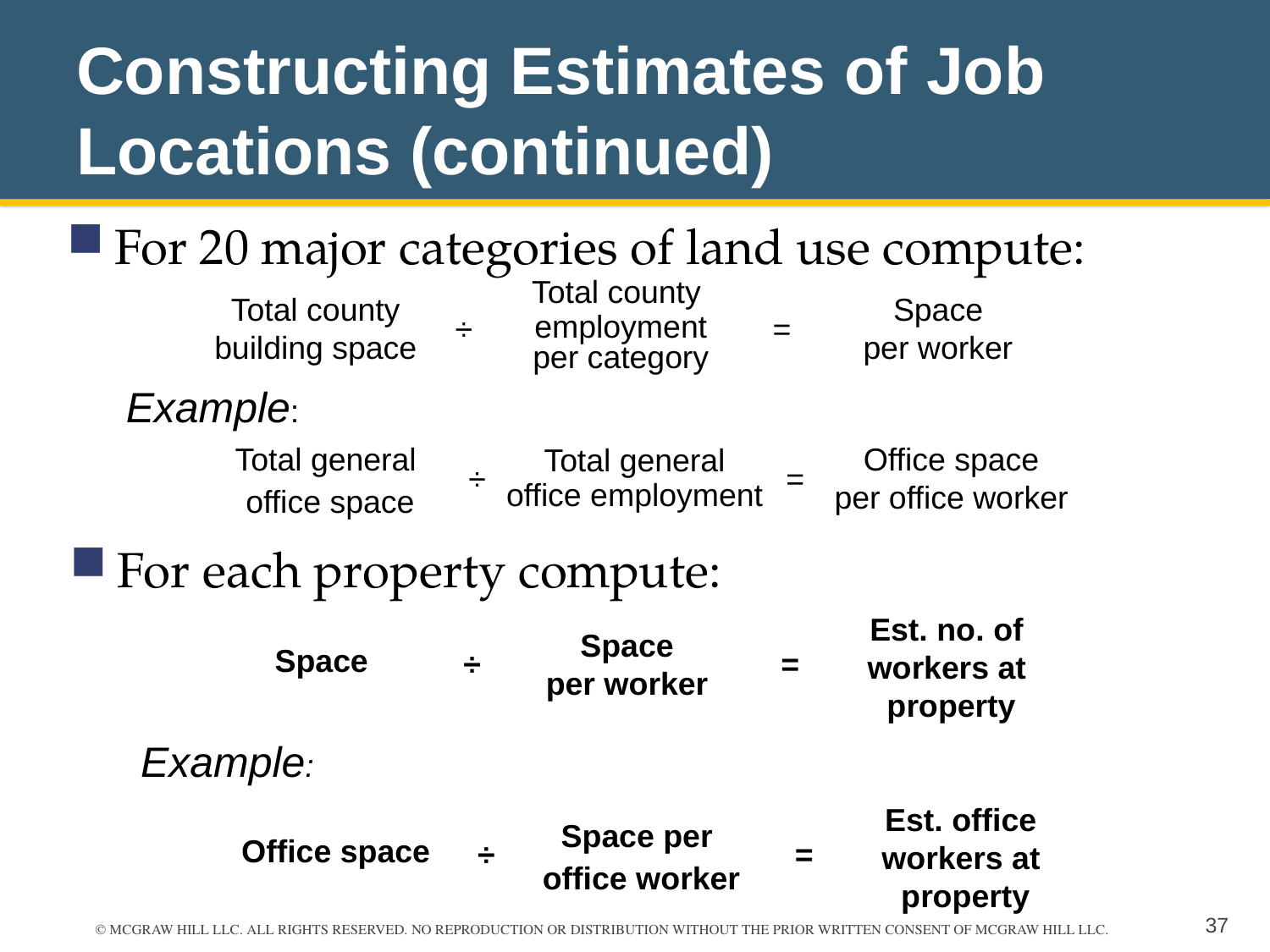

# Constructing Estimates of Job Locations (continued)
For 20 major categories of land use compute:
Total county
employment
per category
Space
per worker
Total county
building space
÷
=
Example:
Office space
per office worker
Total general
office space
÷
=
Total general
office employment
For each property compute:
Est. no. of
workers at
 property
Space
per worker
Space
÷
=
Example:
Est. office
workers at
 property
Space per
office worker
Office space
÷
=
© MCGRAW HILL LLC. ALL RIGHTS RESERVED. NO REPRODUCTION OR DISTRIBUTION WITHOUT THE PRIOR WRITTEN CONSENT OF MCGRAW HILL LLC.
37